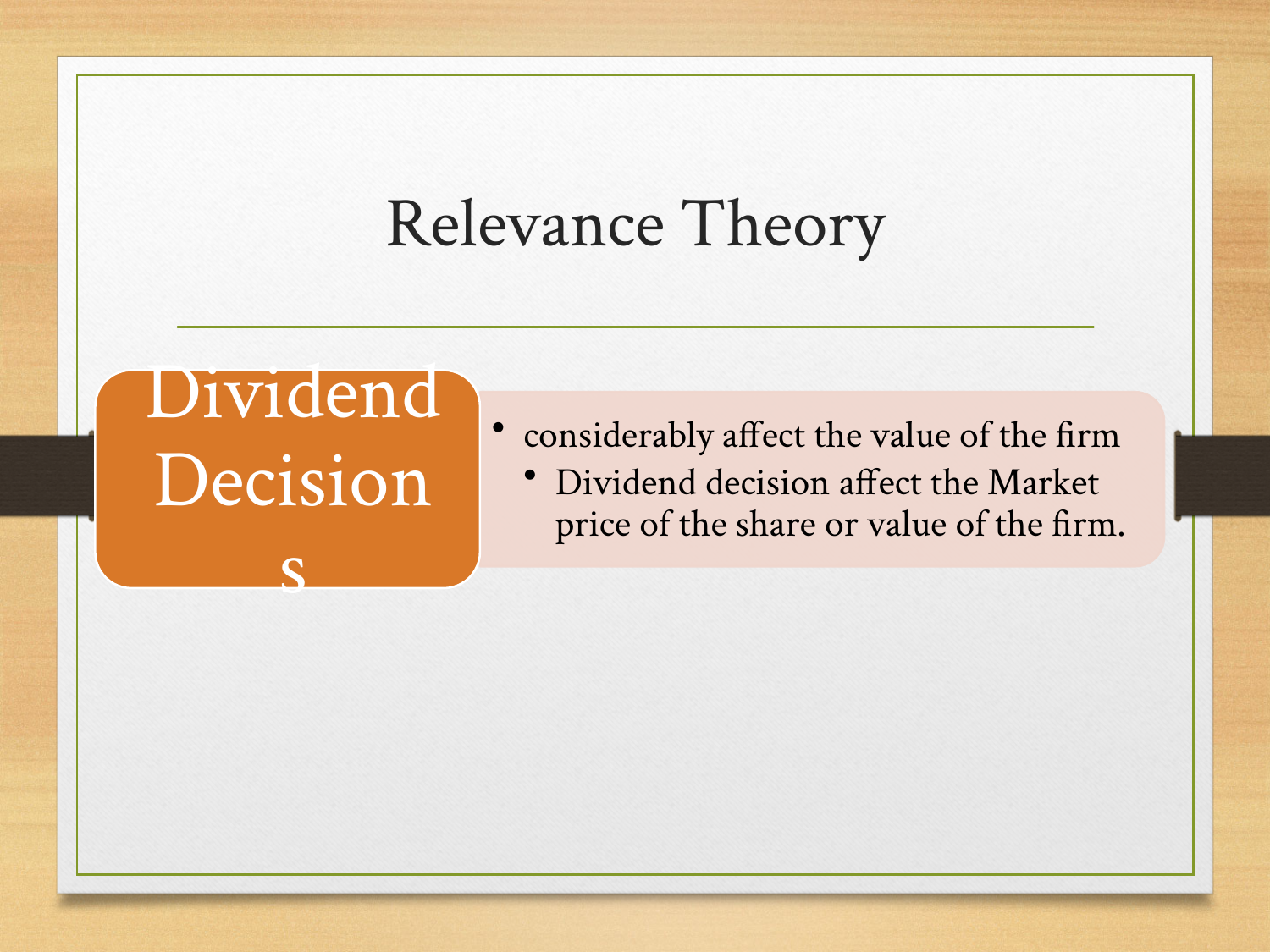

# Relevance Theory
considerably affect the value of the firm
Dividend decision affect the Market price of the share or value of the firm.
Dividend Decisions